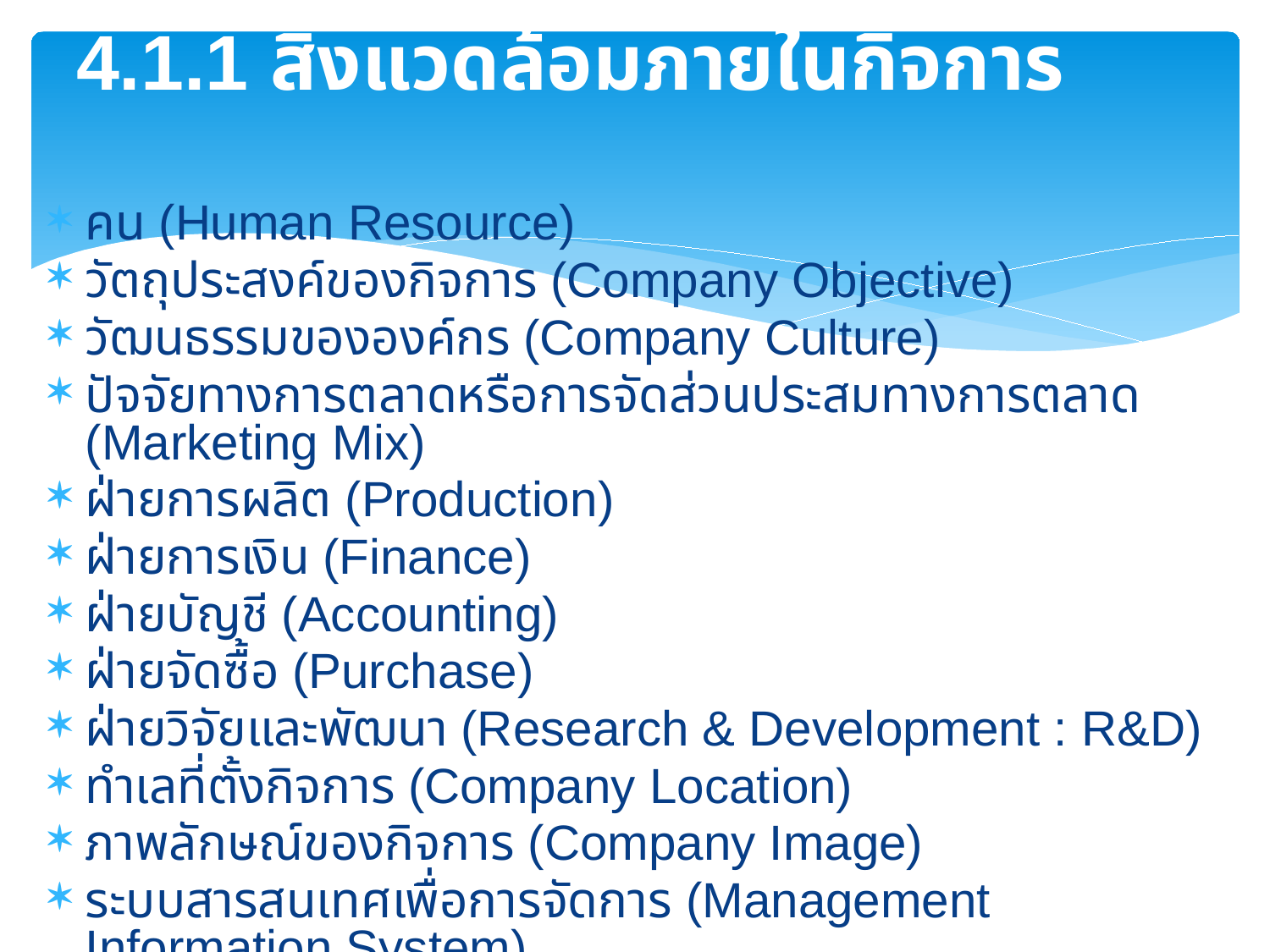

# 4.1.1 สิ่งแวดล้อมภายในกิจการ
คน (Human Resource)
วัตถุประสงค์ของกิจการ (Company Objective)
วัฒนธรรมขององค์กร (Company Culture)
ปัจจัยทางการตลาดหรือการจัดส่วนประสมทางการตลาด (Marketing Mix)
ฝ่ายการผลิต (Production)
ฝ่ายการเงิน (Finance)
ฝ่ายบัญชี (Accounting)
ฝ่ายจัดซื้อ (Purchase)
ฝ่ายวิจัยและพัฒนา (Research & Development : R&D)
ทำเลที่ตั้งกิจการ (Company Location)
ภาพลักษณ์ของกิจการ (Company Image)
ระบบสารสนเทศเพื่อการจัดการ (Management Information System)